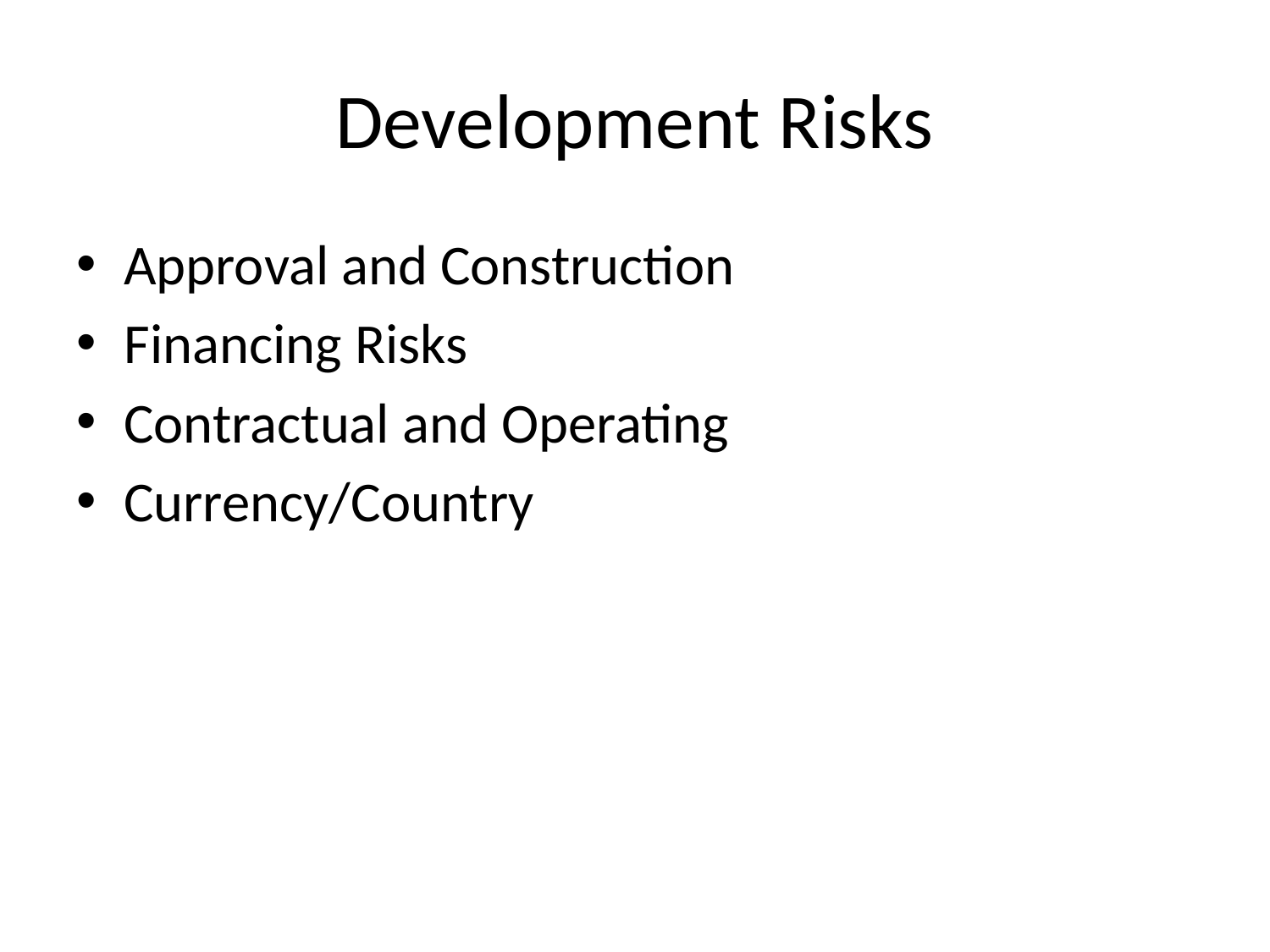

# Development Risks
Approval and Construction
Financing Risks
Contractual and Operating
Currency/Country